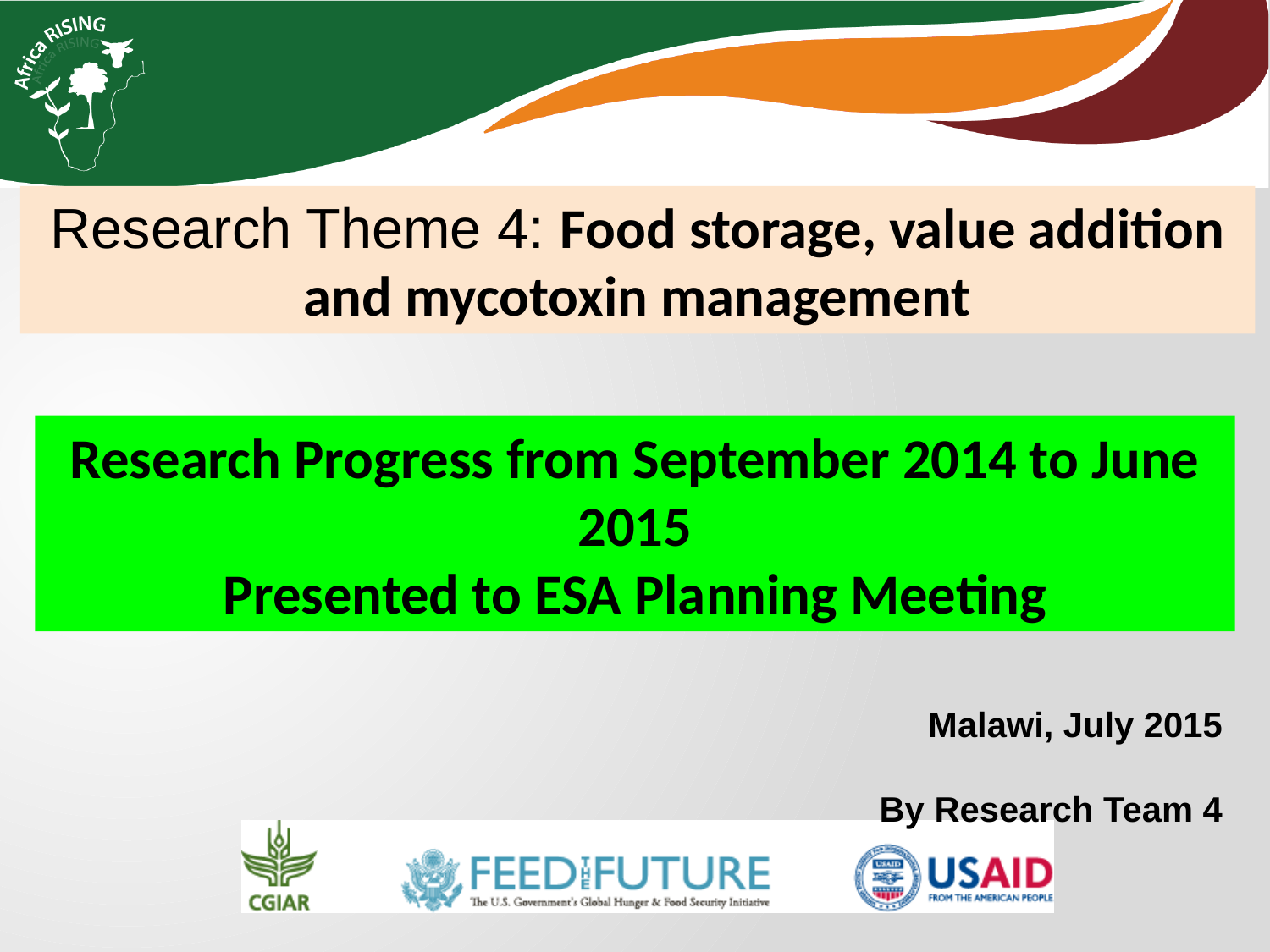

Research Theme 4: Food storage, value addition and mycotoxin management
Research Progress from September 2014 to June 2015
Presented to ESA Planning Meeting
Malawi, July 2015

By Research Team 4